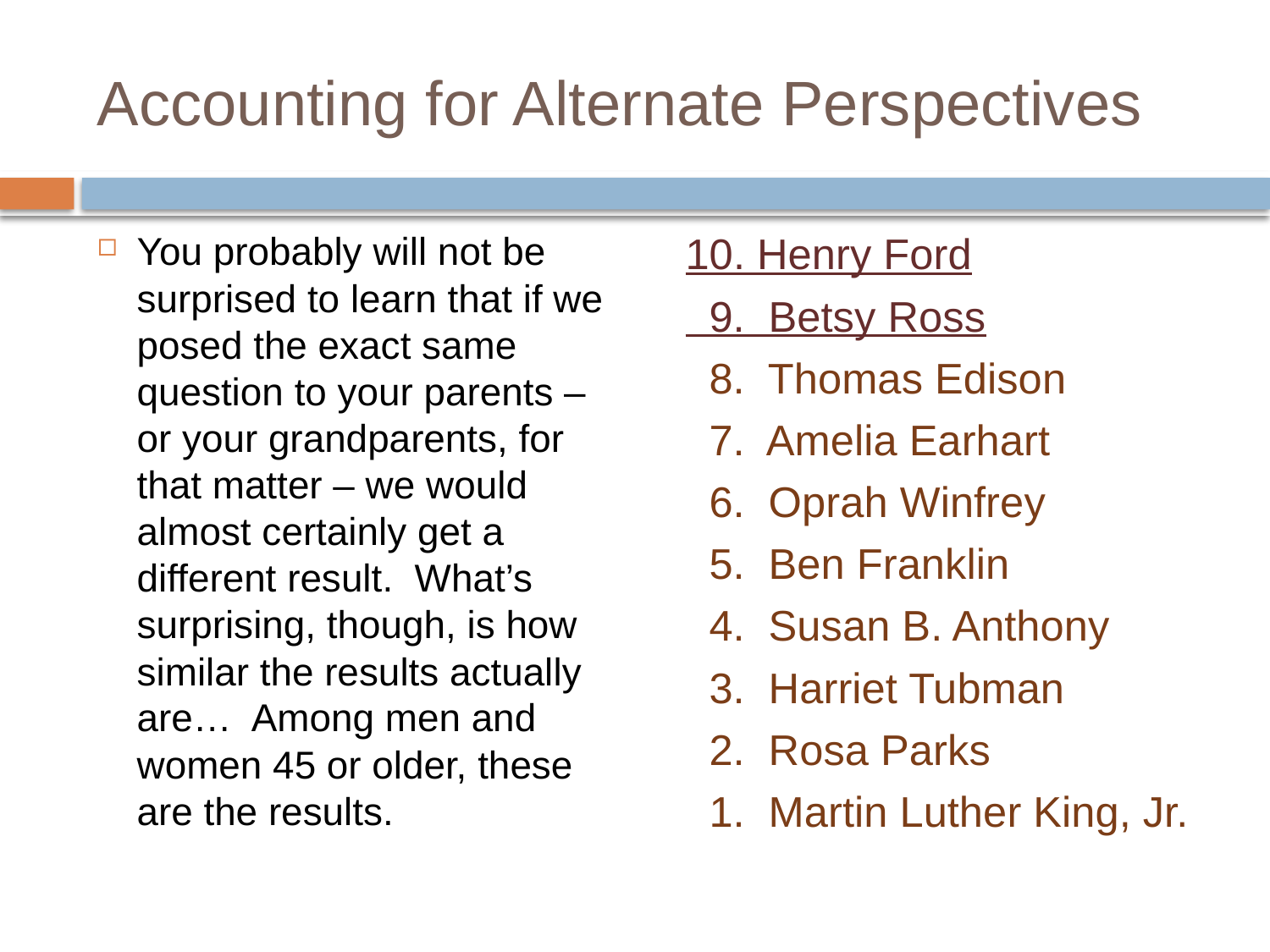

# Accounting for Alternate Perspectives
You probably will not be surprised to learn that if we posed the exact same question to your parents – or your grandparents, for that matter – we would almost certainly get a different result.  What’s surprising, though, is how similar the results actually are…  Among men and women 45 or older, these are the results.
10. Henry Ford
  9.  Betsy Ross
  8.  Thomas Edison
  7.  Amelia Earhart
  6.  Oprah Winfrey
  5.  Ben Franklin
  4.  Susan B. Anthony
  3.  Harriet Tubman
  2.  Rosa Parks
  1.  Martin Luther King, Jr.